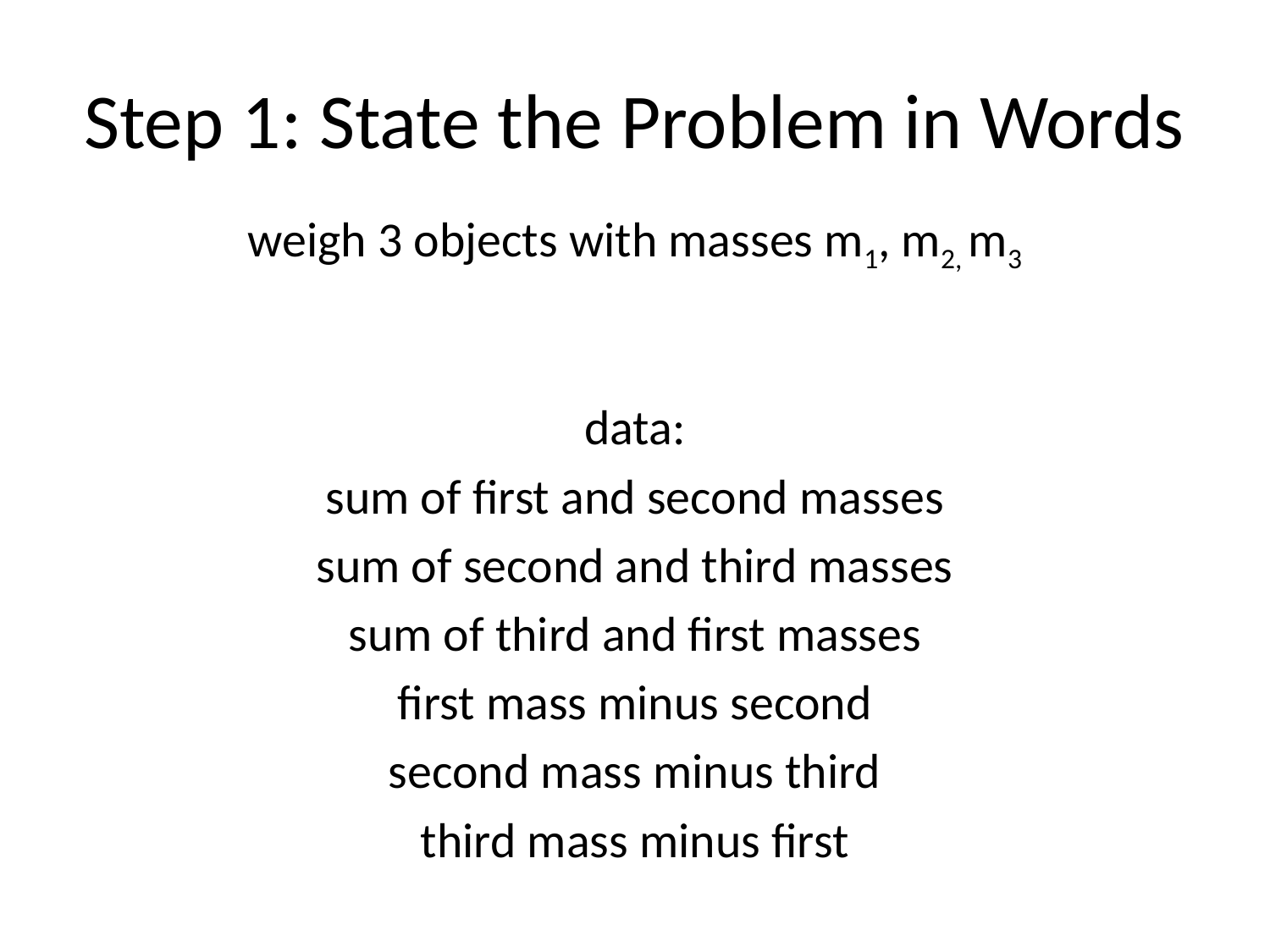

# Step 1: State the Problem in Words
weigh 3 objects with masses m1, m2, m3

data:
sum of first and second masses
sum of second and third masses
sum of third and first masses
first mass minus second
second mass minus third
third mass minus first